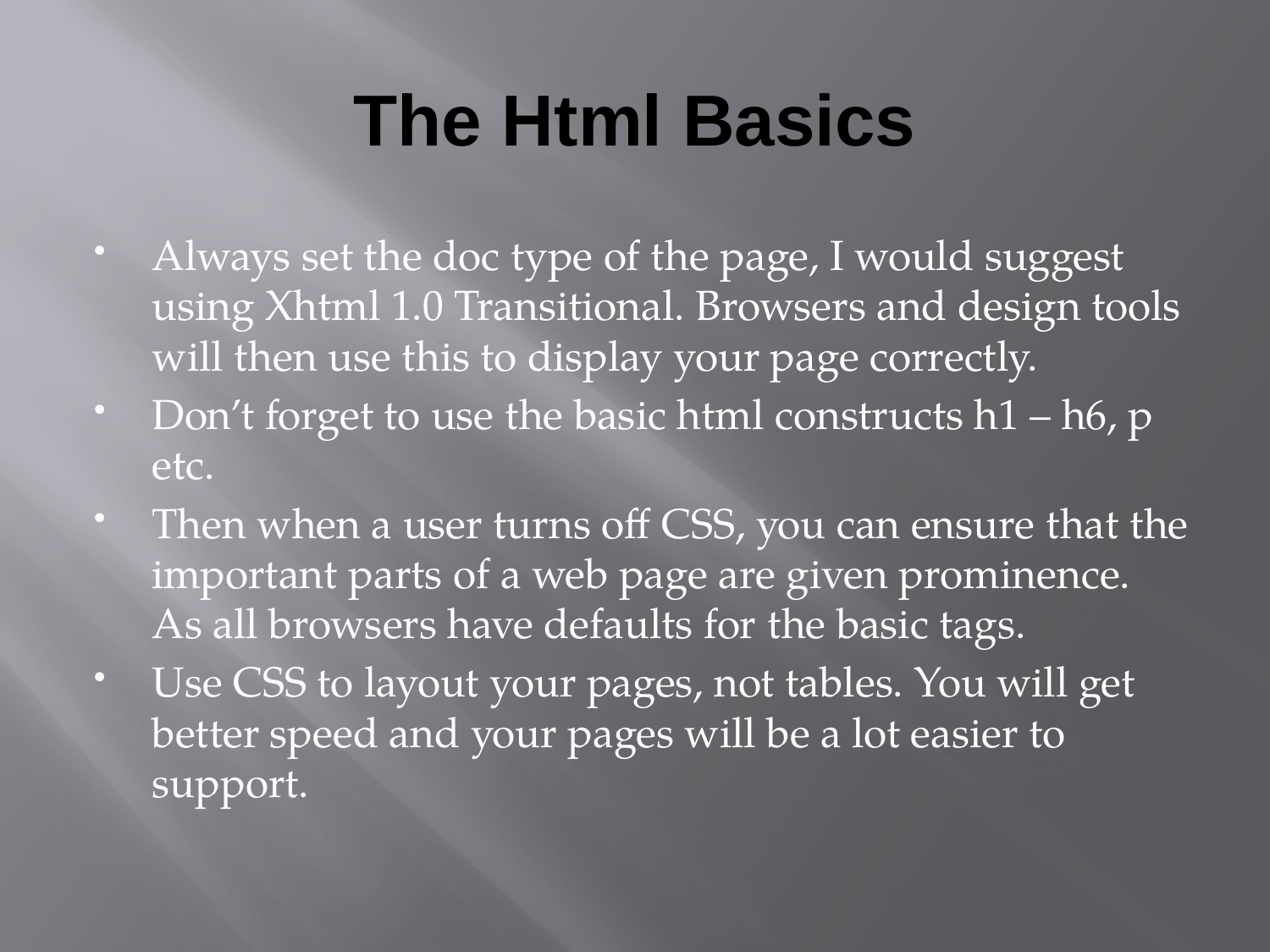

# The Html Basics
Always set the doc type of the page, I would suggest using Xhtml 1.0 Transitional. Browsers and design tools will then use this to display your page correctly.
Don’t forget to use the basic html constructs h1 – h6, p etc.
Then when a user turns off CSS, you can ensure that the important parts of a web page are given prominence.  As all browsers have defaults for the basic tags.
Use CSS to layout your pages, not tables. You will get better speed and your pages will be a lot easier to support.